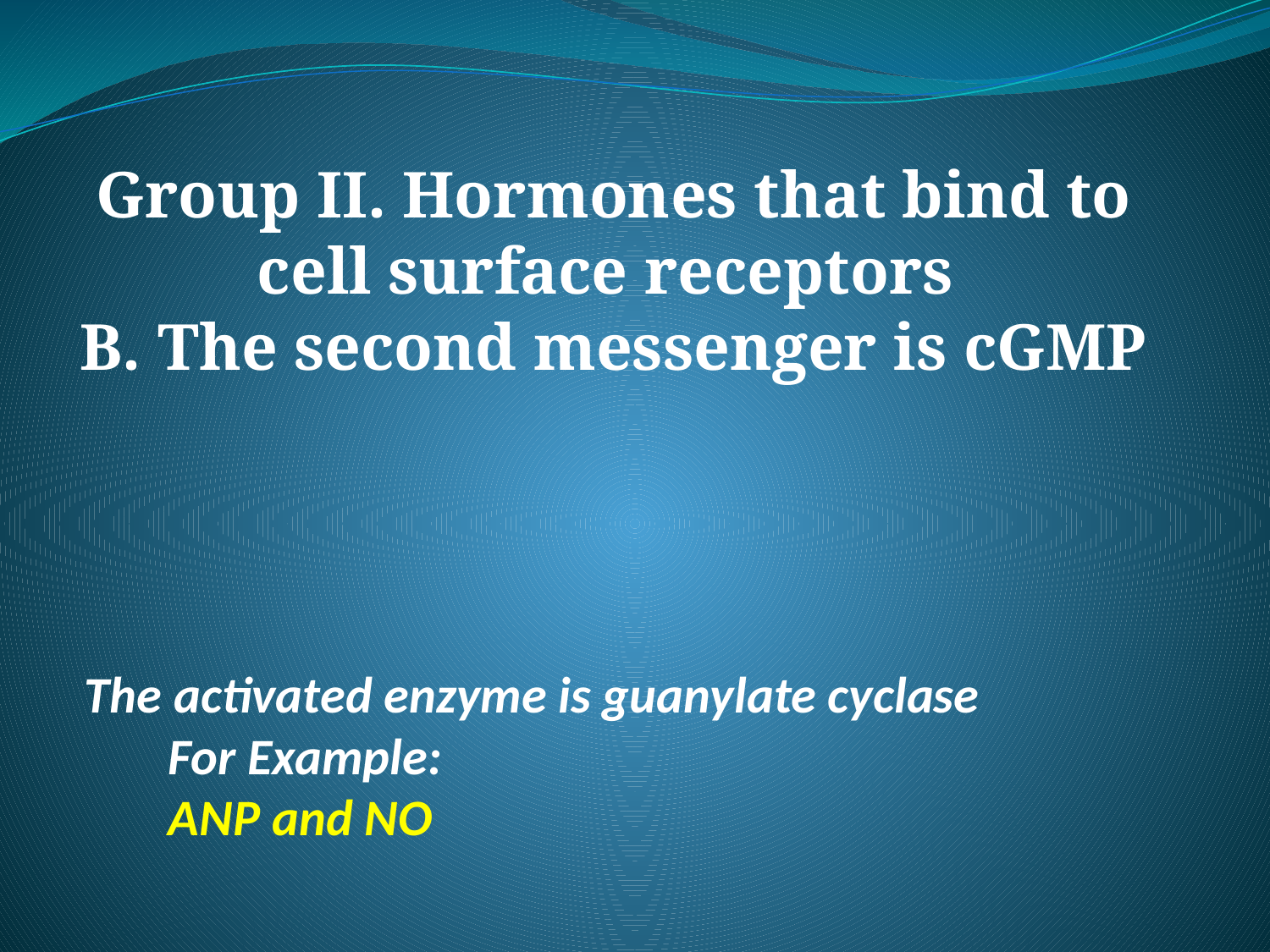

Group II. Hormones that bind to cell surface receptors
B. The second messenger is cGMP
# The activated enzyme is guanylate cyclase For Example: ANP and NO